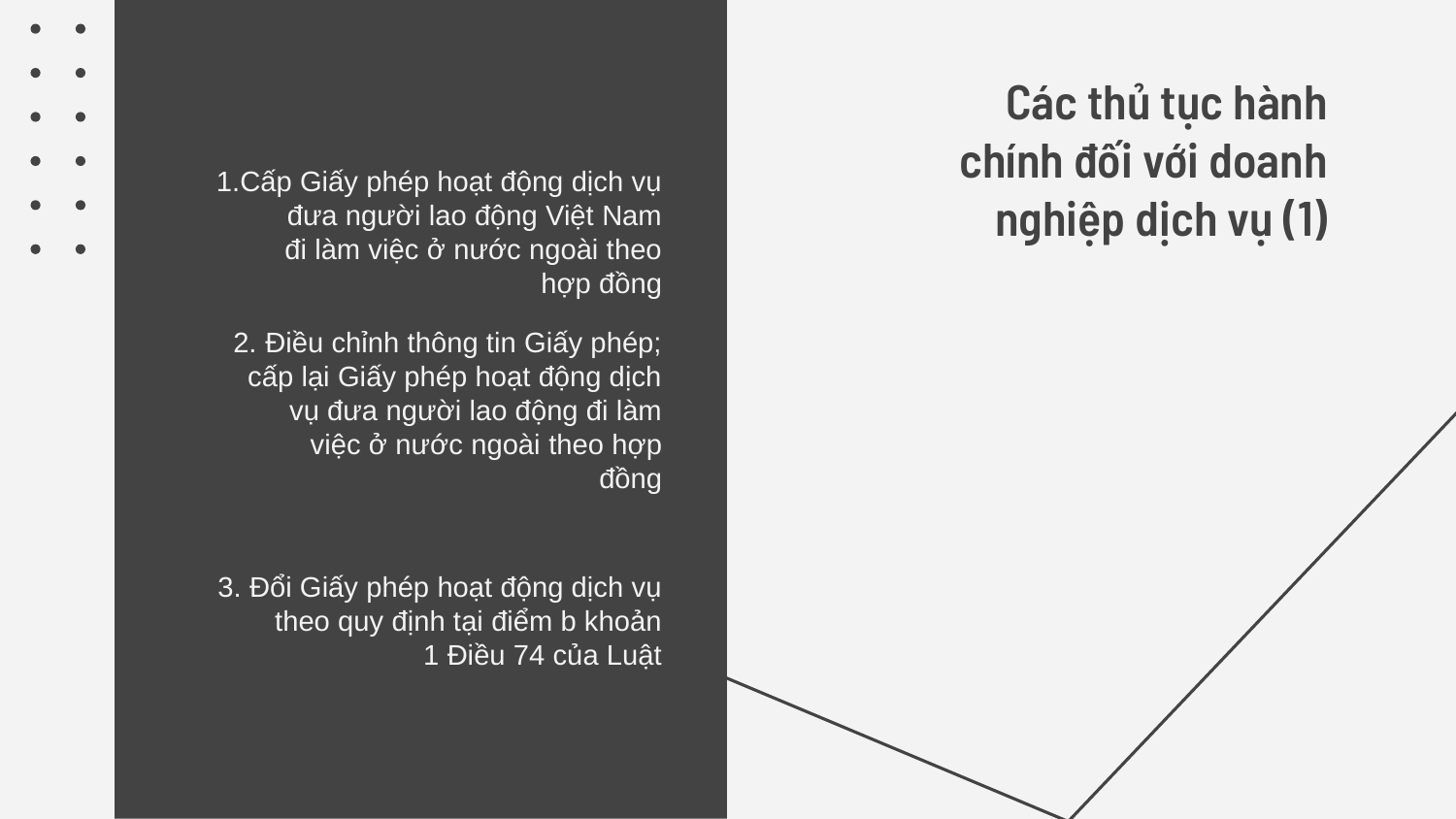

# Các thủ tục hành chính đối với doanh nghiệp dịch vụ (1)
1.Cấp Giấy phép hoạt động dịch vụ đưa người lao động Việt Nam đi làm việc ở nước ngoài theo hợp đồng
2. Điều chỉnh thông tin Giấy phép; cấp lại Giấy phép hoạt động dịch vụ đưa người lao động đi làm việc ở nước ngoài theo hợp đồng
3. Đổi Giấy phép hoạt động dịch vụ theo quy định tại điểm b khoản 1 Điều 74 của Luật